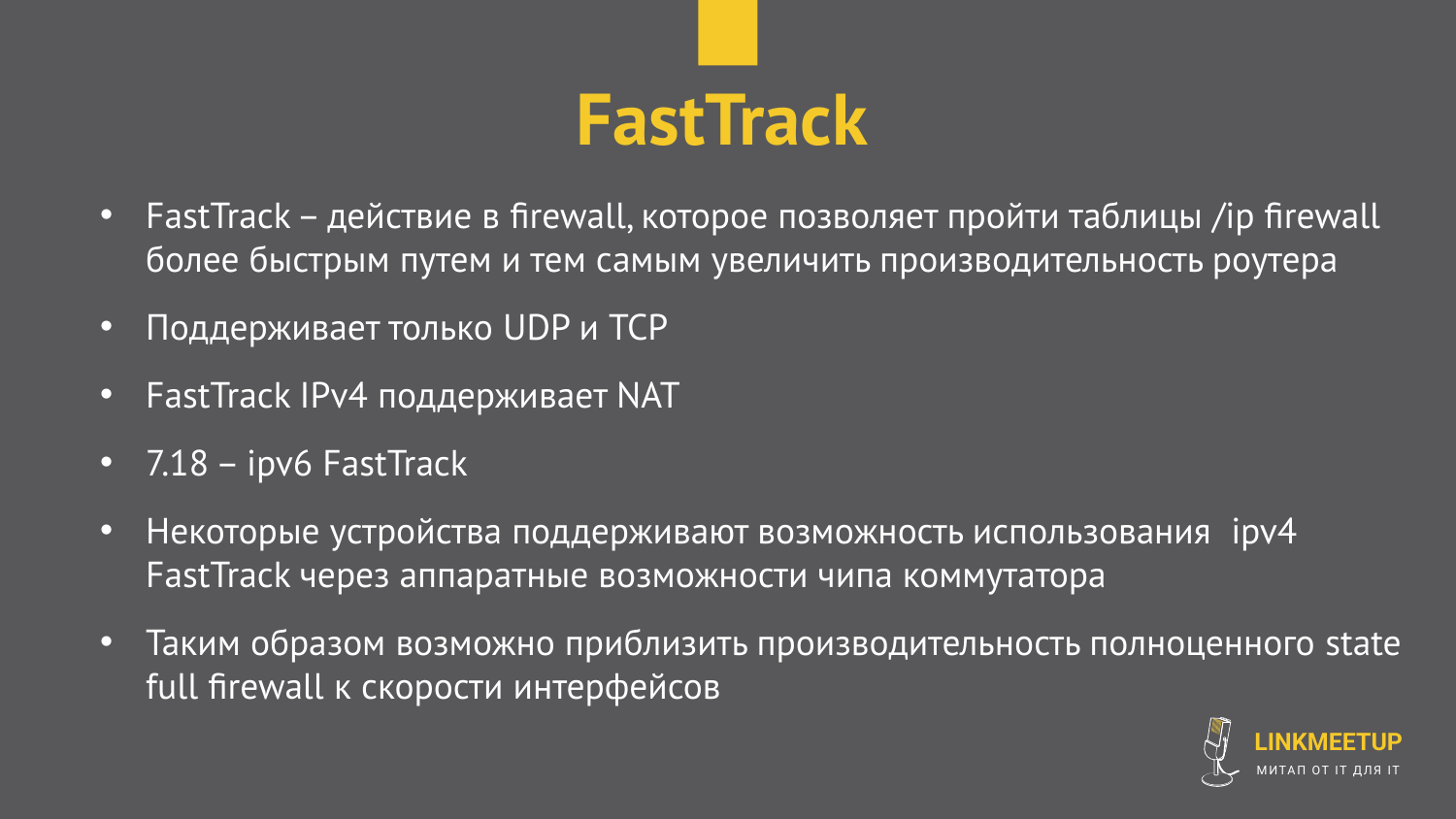

FastTrack

FastTrack – действие в firewall, которое позволяет пройти таблицы /ip firewall более быстрым путем и тем самым увеличить производительность роутера
Поддерживает только UDP и TCP
FastTrack IPv4 поддерживает NAT
7.18 – ipv6 FastTrack
Некоторые устройства поддерживают возможность использования  ipv4 FastTrack через аппаратные возможности чипа коммутатора
Таким образом возможно приблизить производительность полноценного state full firewall к скорости интерфейсов

LINKMEETUP
МИТАП ОТ IT ДЛЯ IT